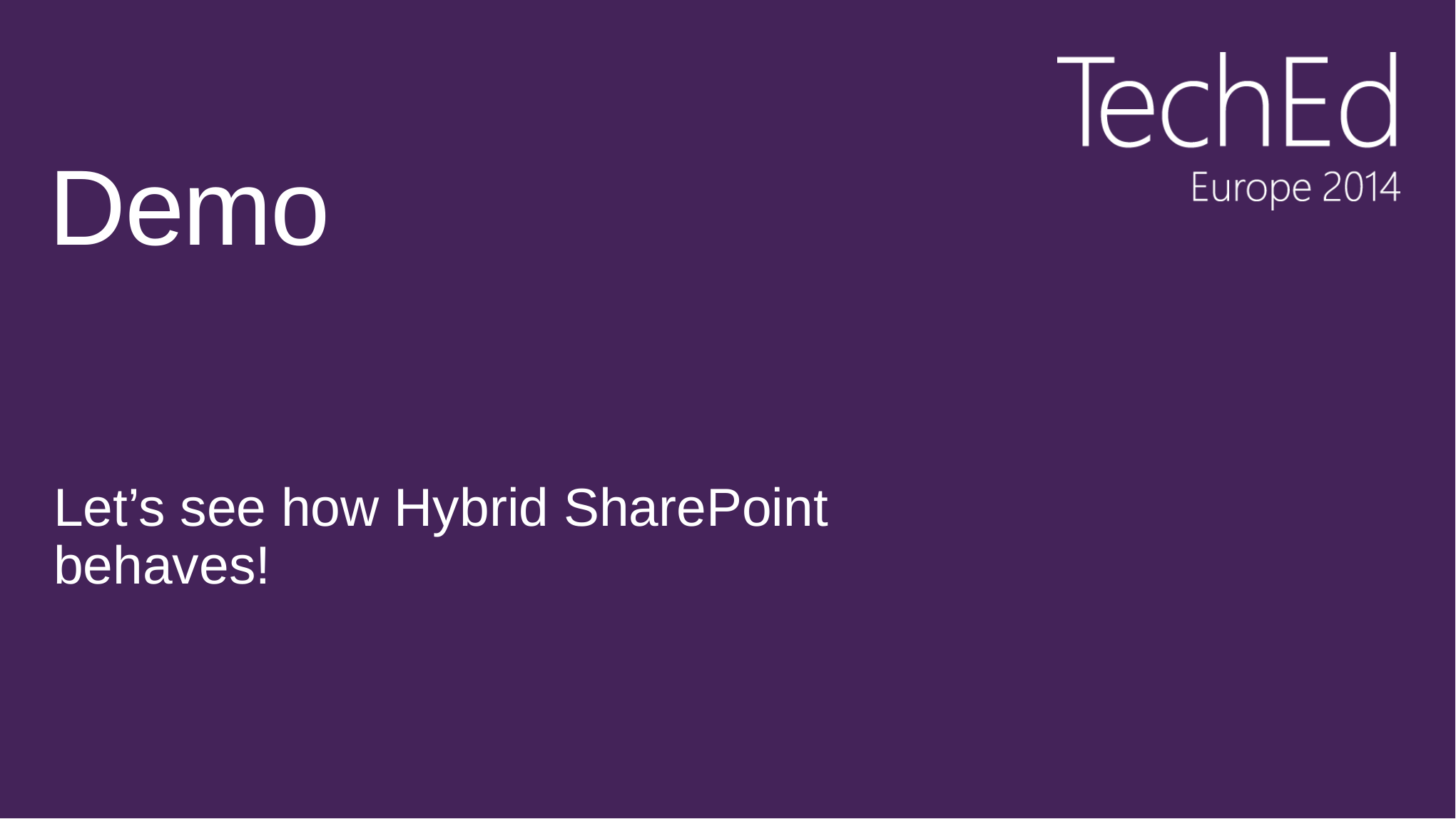

# Demo
Let’s see how Hybrid SharePoint behaves!